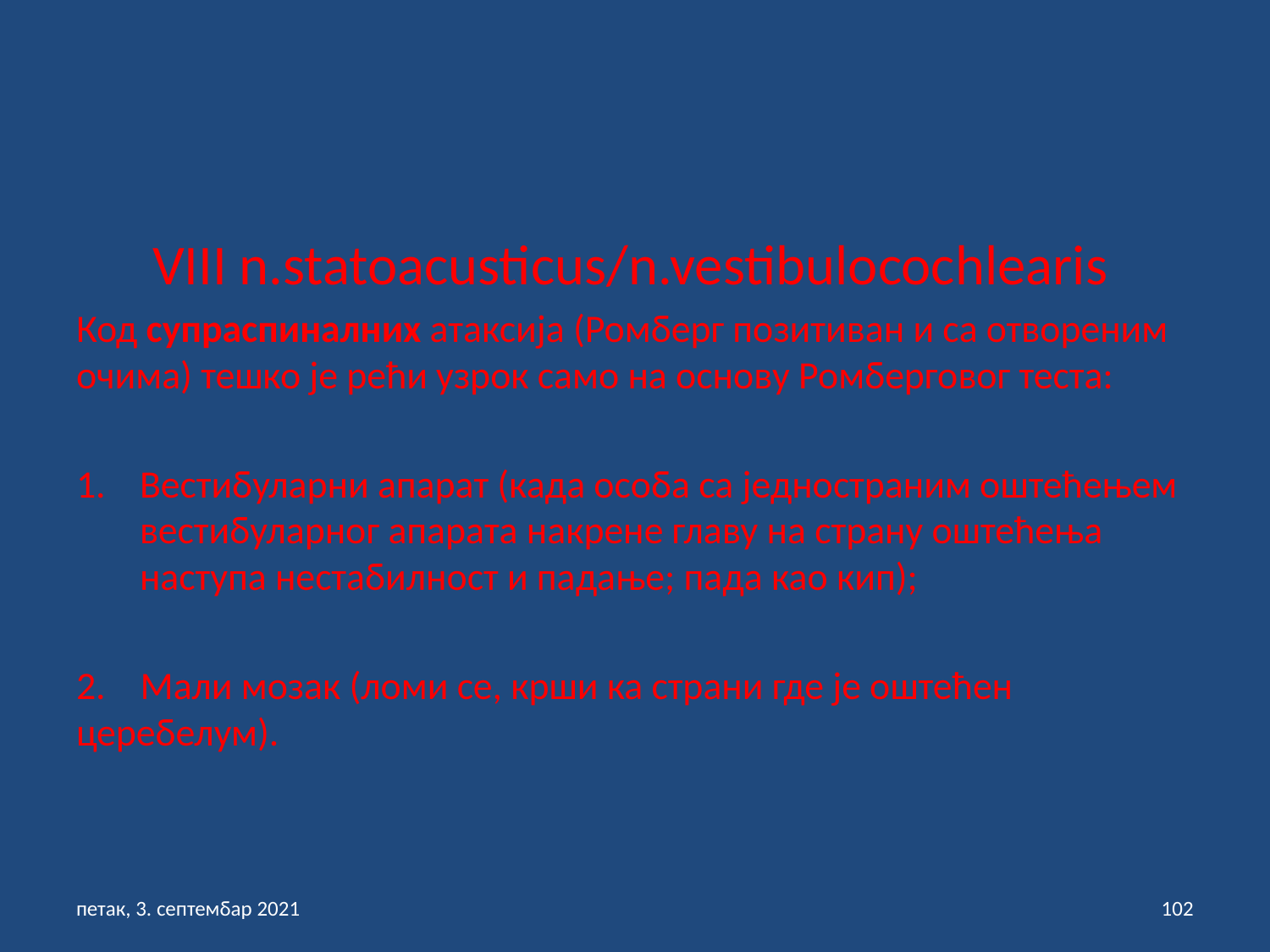

VIII n.statoacusticus/n.vestibulocochlearis
Код супраспиналних атаксија (Ромберг позитиван и са отвореним очима) тешко је рећи узрок само на основу Ромберговог теста:

Вестибуларни апарат (када особа са једностраним оштећењем вестибуларног апарата накрене главу на страну оштећења наступа нестабилност и падање; пада као кип);

2.    Мали мозак (ломи се, крши ка страни где је оштећен церебелум).
петак, 3. септембар 2021
102